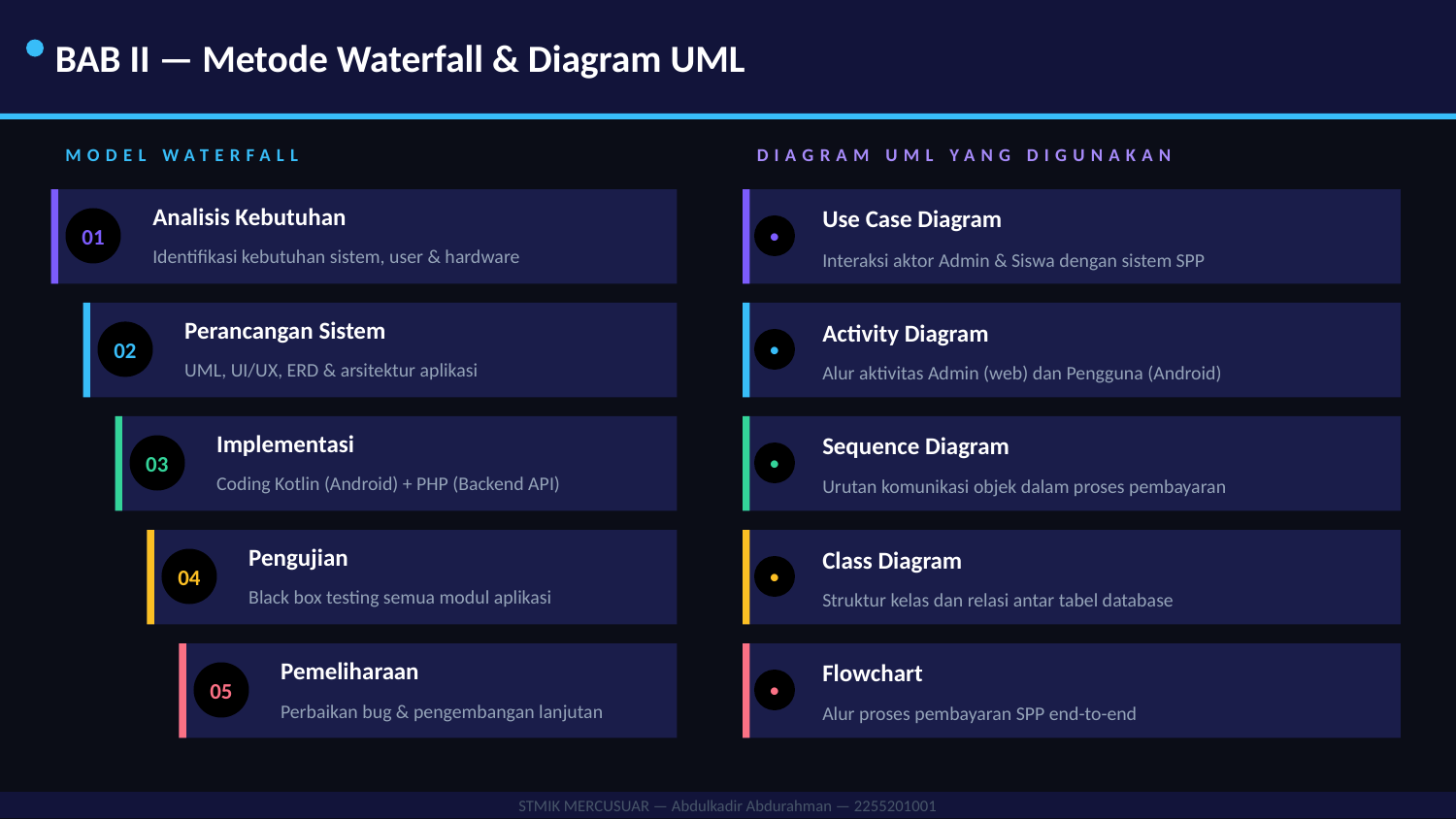

BAB II — Metode Waterfall & Diagram UML

MODEL WATERFALL
DIAGRAM UML YANG DIGUNAKAN

Analisis Kebutuhan
Use Case Diagram

01

●
Identifikasi kebutuhan sistem, user & hardware
Interaksi aktor Admin & Siswa dengan sistem SPP

Perancangan Sistem
Activity Diagram

02

●
UML, UI/UX, ERD & arsitektur aplikasi
Alur aktivitas Admin (web) dan Pengguna (Android)

Implementasi
Sequence Diagram

03

●
Coding Kotlin (Android) + PHP (Backend API)
Urutan komunikasi objek dalam proses pembayaran

Pengujian
Class Diagram

04

●
Black box testing semua modul aplikasi
Struktur kelas dan relasi antar tabel database

Pemeliharaan
Flowchart

05

●
Perbaikan bug & pengembangan lanjutan
Alur proses pembayaran SPP end-to-end

STMIK MERCUSUAR — Abdulkadir Abdurahman — 2255201001